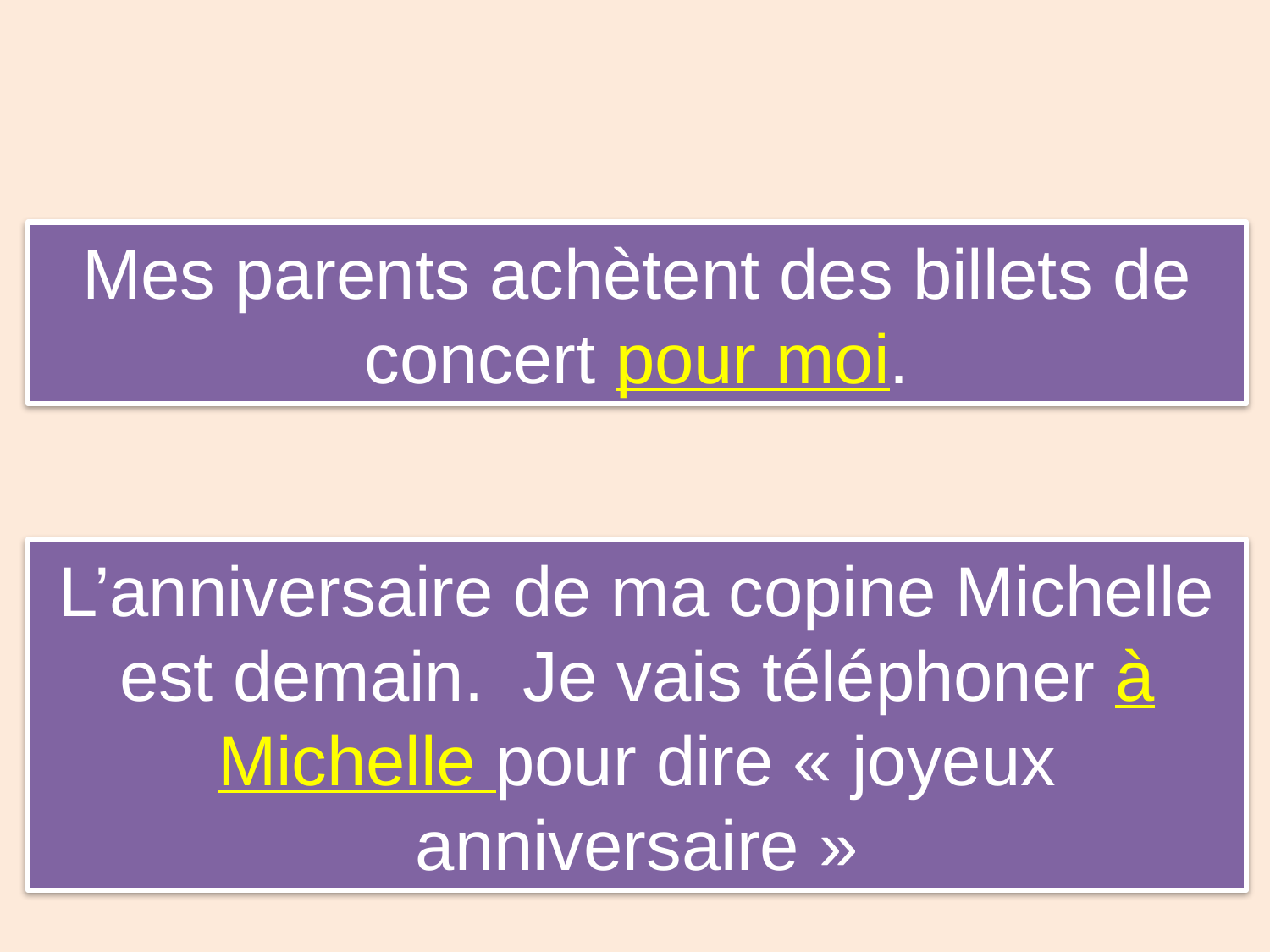

Mes parents achètent des billets de concert pour moi.
L’anniversaire de ma copine Michelle est demain.  Je vais téléphoner à Michelle pour dire « joyeux anniversaire »